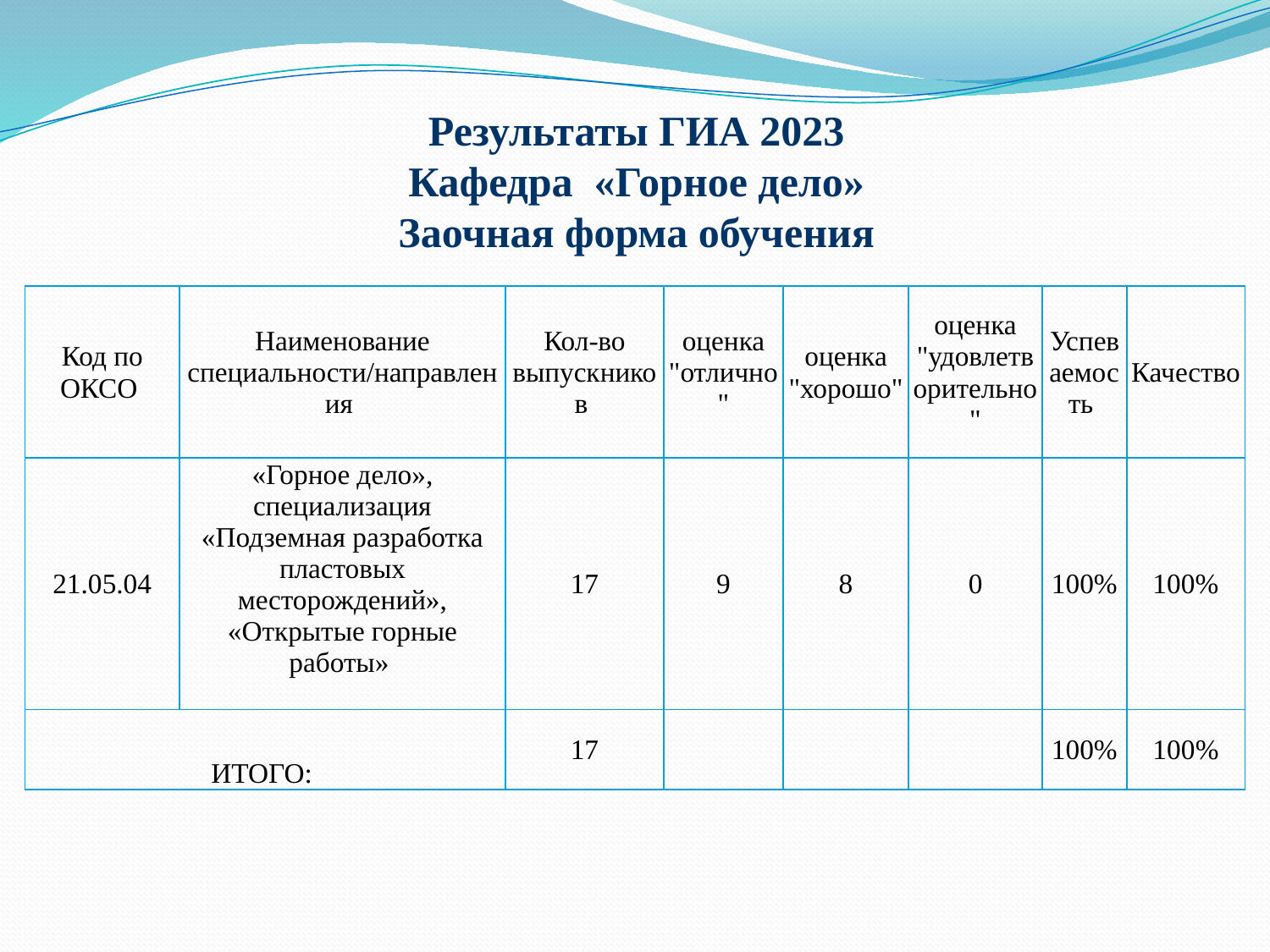

# Результаты ГИА 2023 Кафедра  «Горное дело» Заочная форма обучения
| Код по ОКСО | Наименование специальности/направления | Кол-во выпускников | оценка "отлично" | оценка "хорошо" | оценка "удовлетворительно" | Успеваемость | Качество |
| --- | --- | --- | --- | --- | --- | --- | --- |
| 21.05.04 | «Горное дело», специализация «Подземная разработка пластовых месторождений», «Открытые горные работы» | 17 | 9 | 8 | 0 | 100% | 100% |
| ИТОГО: |  | 17 |  |  |  | 100% | 100% |